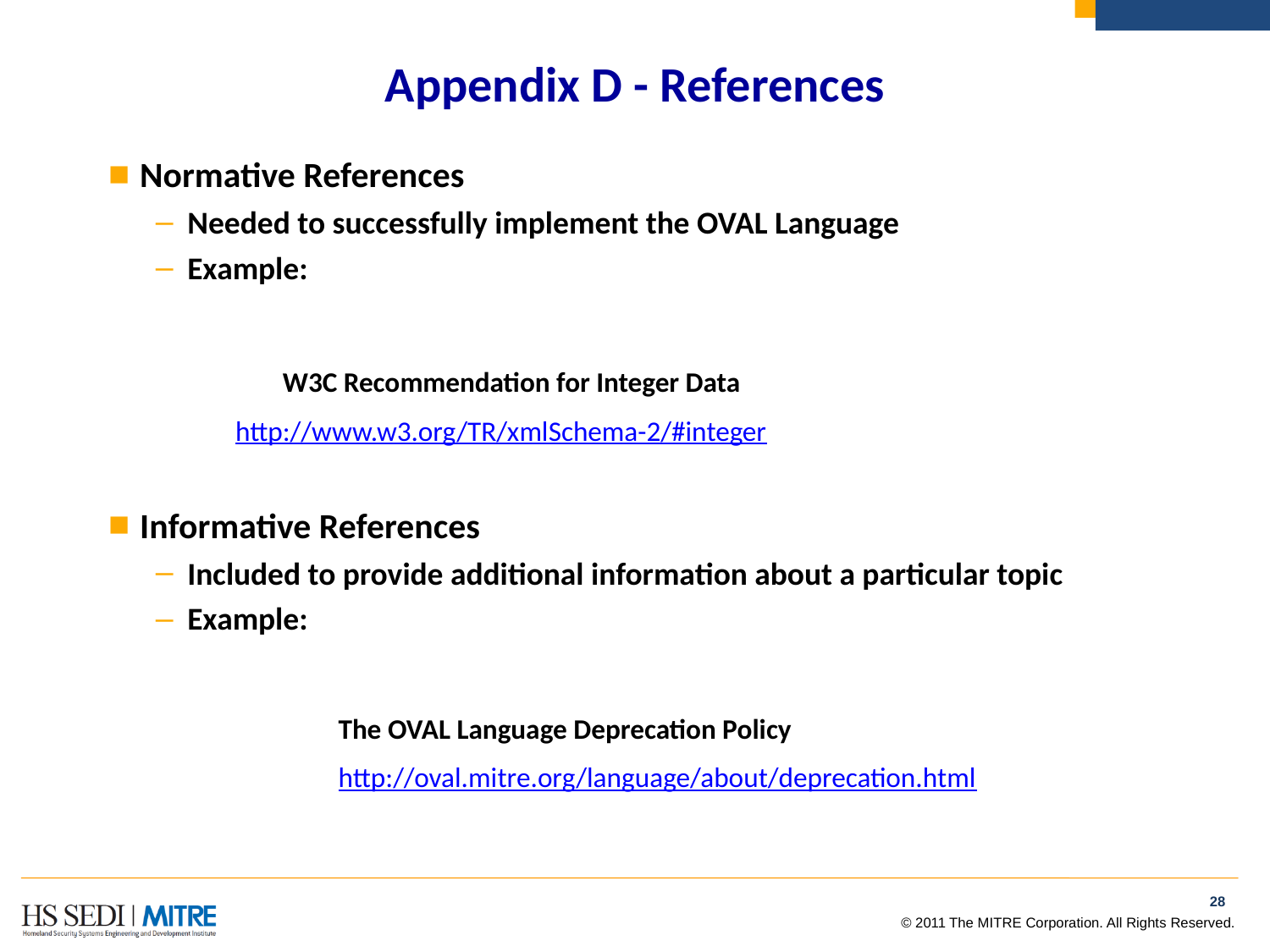

# Appendix D - References
Normative References
Needed to successfully implement the OVAL Language
Example:

	W3C Recommendation for Integer Data
	http://www.w3.org/TR/xmlSchema-2/#integer

Informative References
Included to provide additional information about a particular topic
Example:

	The OVAL Language Deprecation Policy
	http://oval.mitre.org/language/about/deprecation.html

28